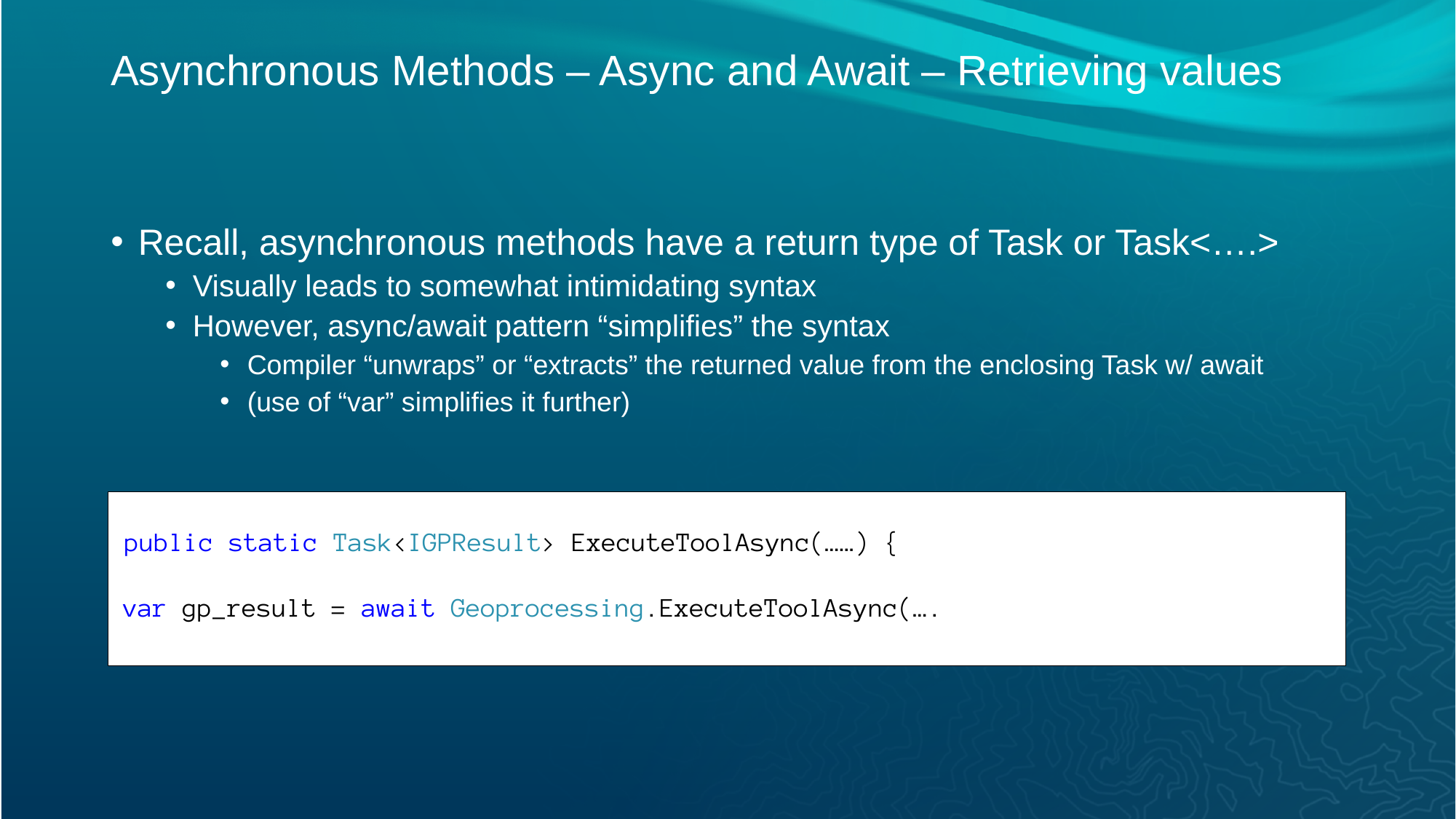

# Asynchronous Methods – Async and Await – Retrieving values
Recall, asynchronous methods have a return type of Task or Task<….>
Visually leads to somewhat intimidating syntax
However, async/await pattern “simplifies” the syntax
Compiler “unwraps” or “extracts” the returned value from the enclosing Task w/ await
(use of “var” simplifies it further)

 public static Task<IGPResult> ExecuteToolAsync(……) {

 var gp_result = await Geoprocessing.ExecuteToolAsync(….